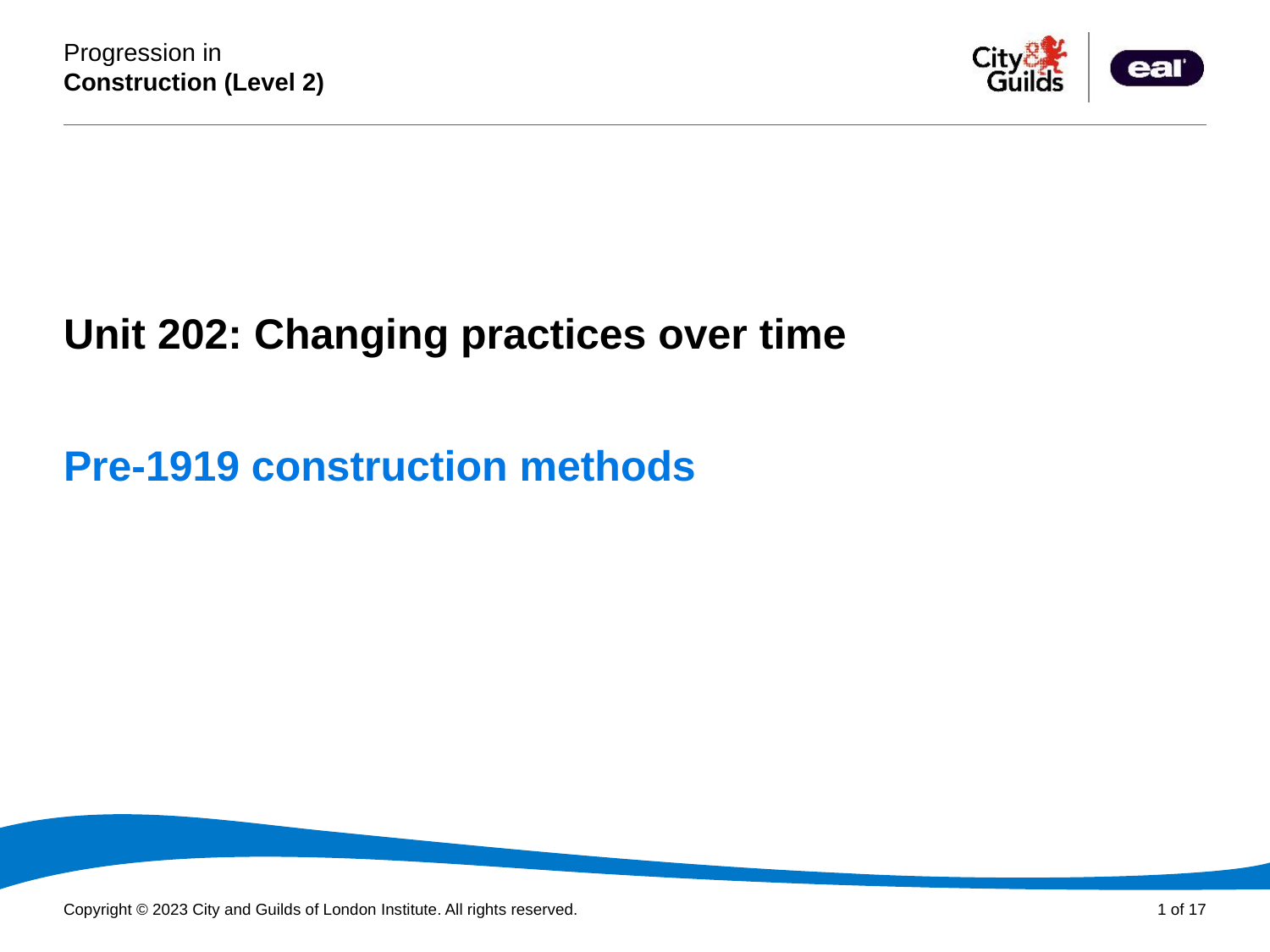

PowerPoint presentation
Unit 202: Changing practices over time
# Pre-1919 construction methods